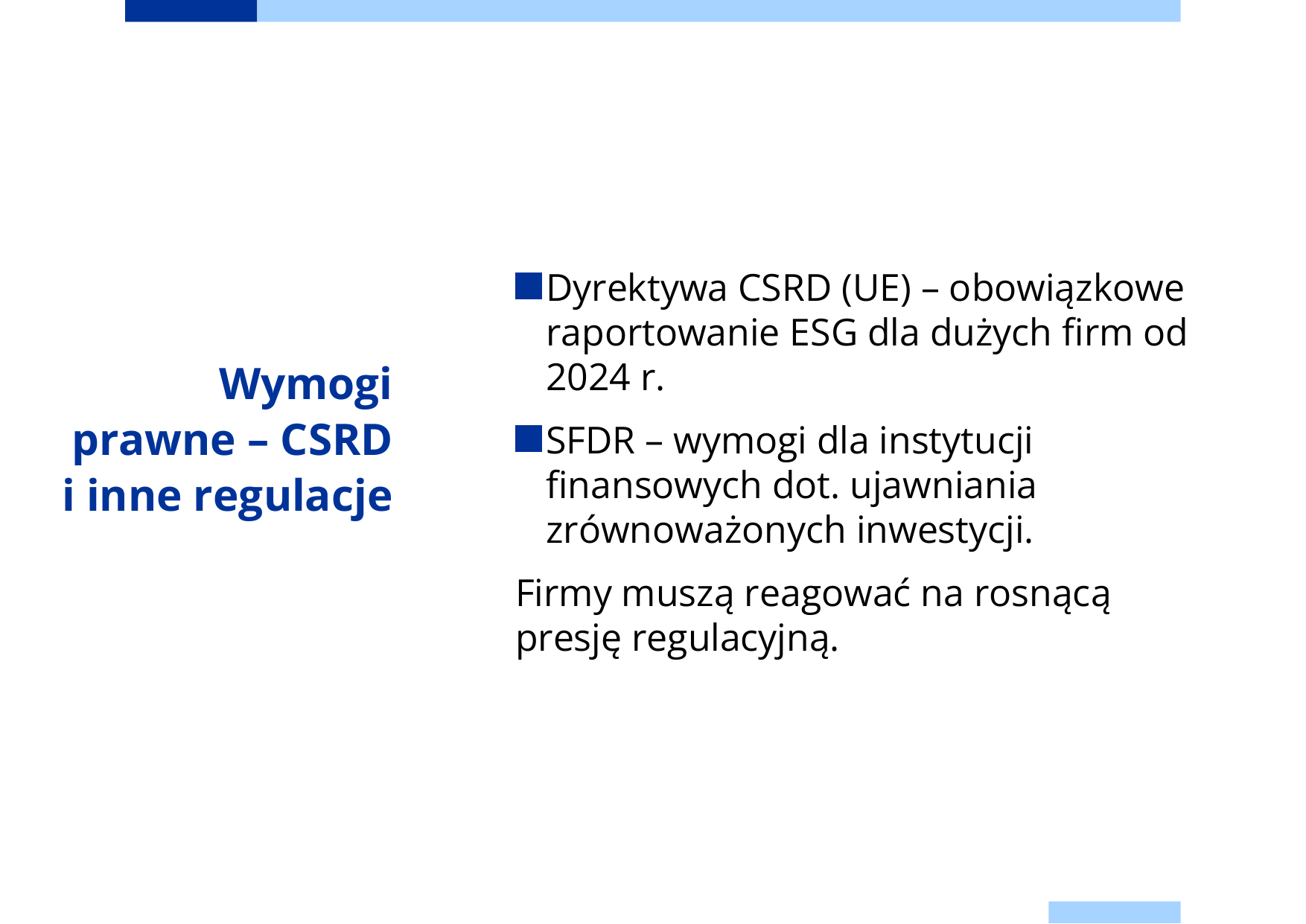

# Wymogi prawne – CSRD i inne regulacje
Dyrektywa CSRD (UE) – obowiązkowe raportowanie ESG dla dużych firm od 2024 r.
SFDR – wymogi dla instytucji finansowych dot. ujawniania zrównoważonych inwestycji.
Firmy muszą reagować na rosnącą presję regulacyjną.